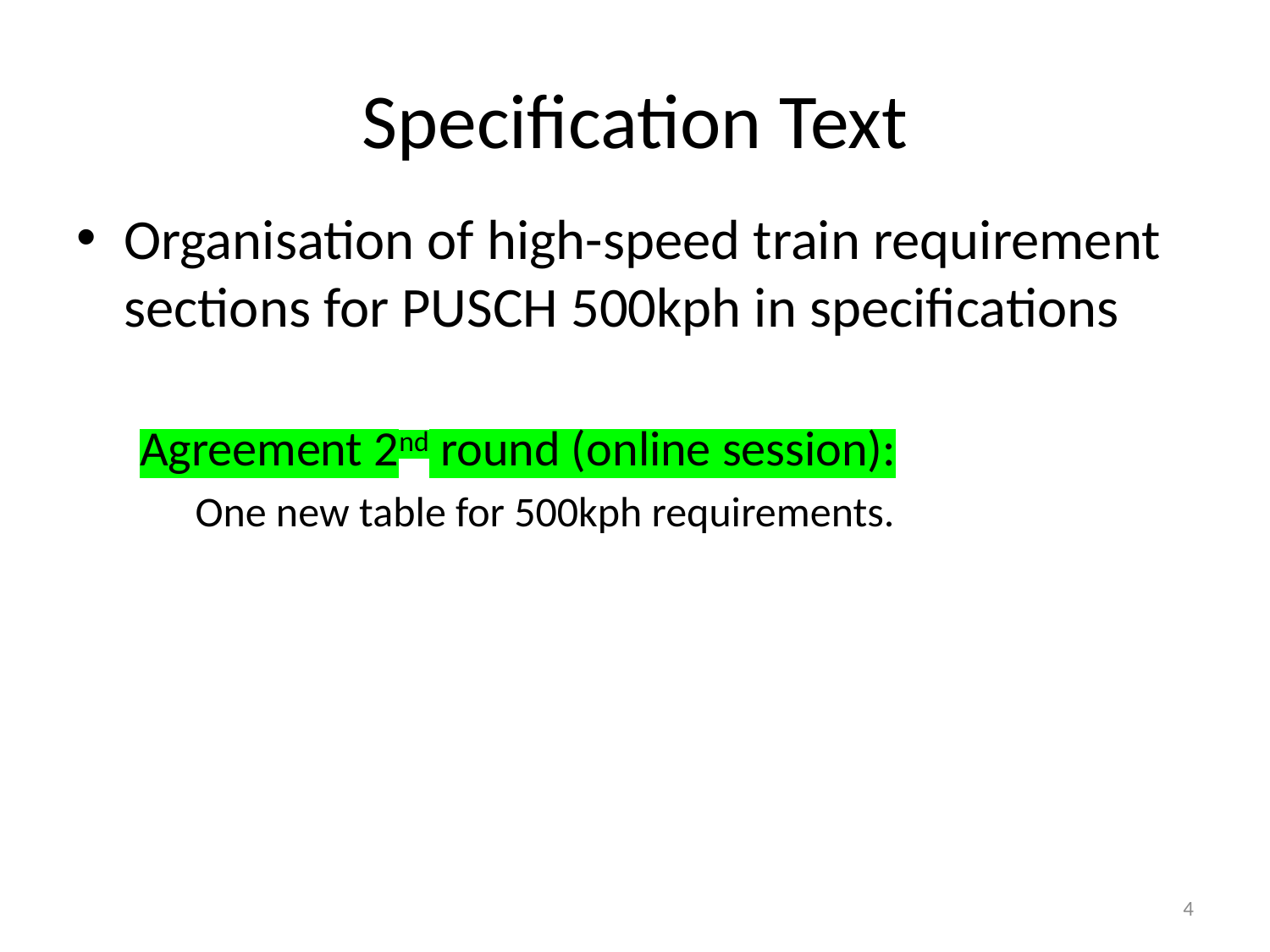

# Specification Text
Organisation of high-speed train requirement sections for PUSCH 500kph in specifications

Agreement 2nd round (online session):
One new table for 500kph requirements.

4